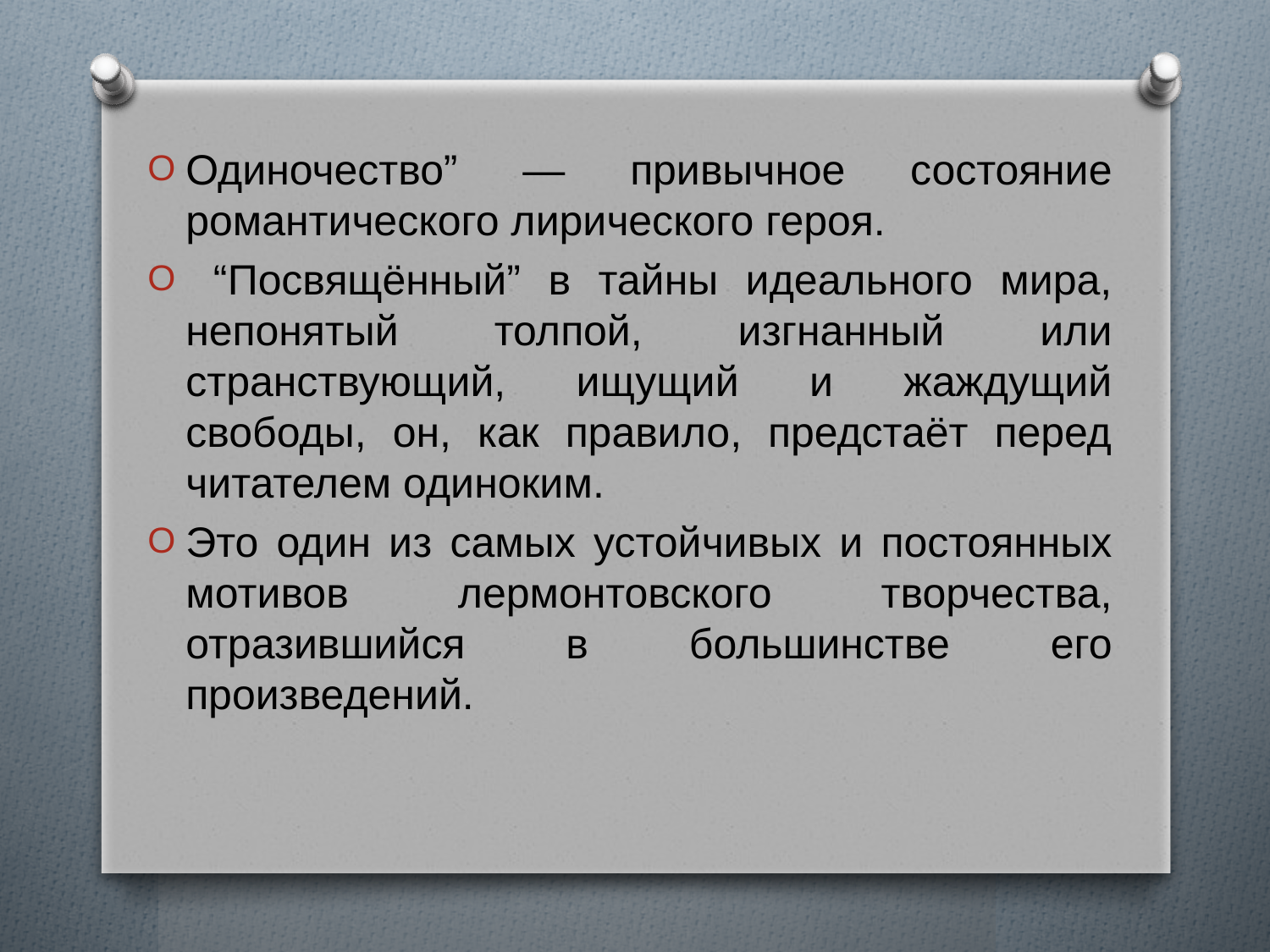

Одиночество” — привычное состояние романтического лирического героя.
 “Посвящённый” в тайны идеального мира, непонятый толпой, изгнанный или странствующий, ищущий и жаждущий свободы, он, как правило, предстаёт перед читателем одиноким.
Это один из самых устойчивых и постоянных мотивов лермонтовского творчества, отразившийся в большинстве его произведений.